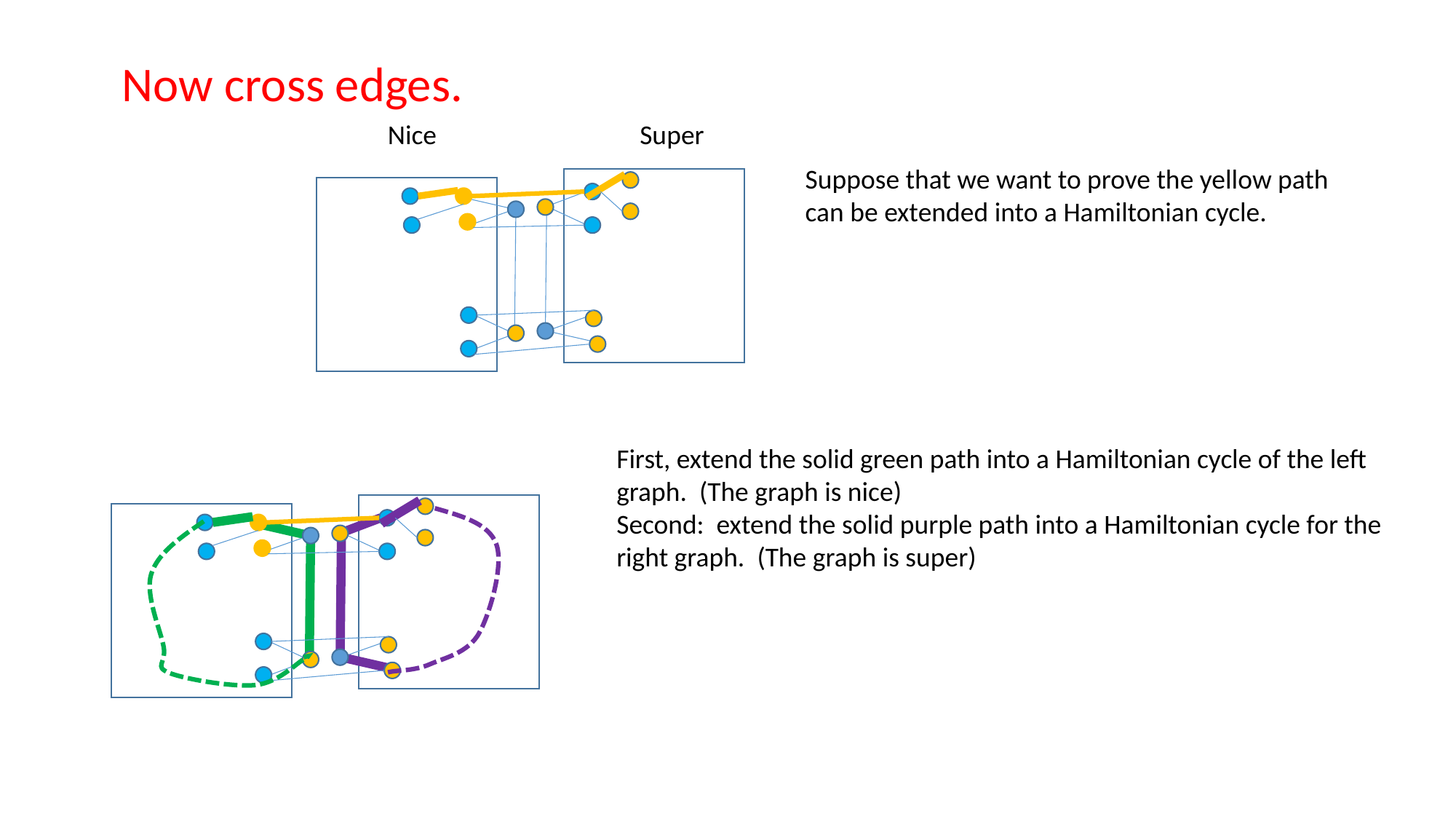

Now cross edges.
Nice
Super

Suppose that we want to prove the yellow path can be extended into a Hamiltonian cycle.
First, extend the solid green path into a Hamiltonian cycle of the left graph.  (The graph is nice)
Second:  extend the solid purple path into a Hamiltonian cycle for the right graph.  (The graph is super)